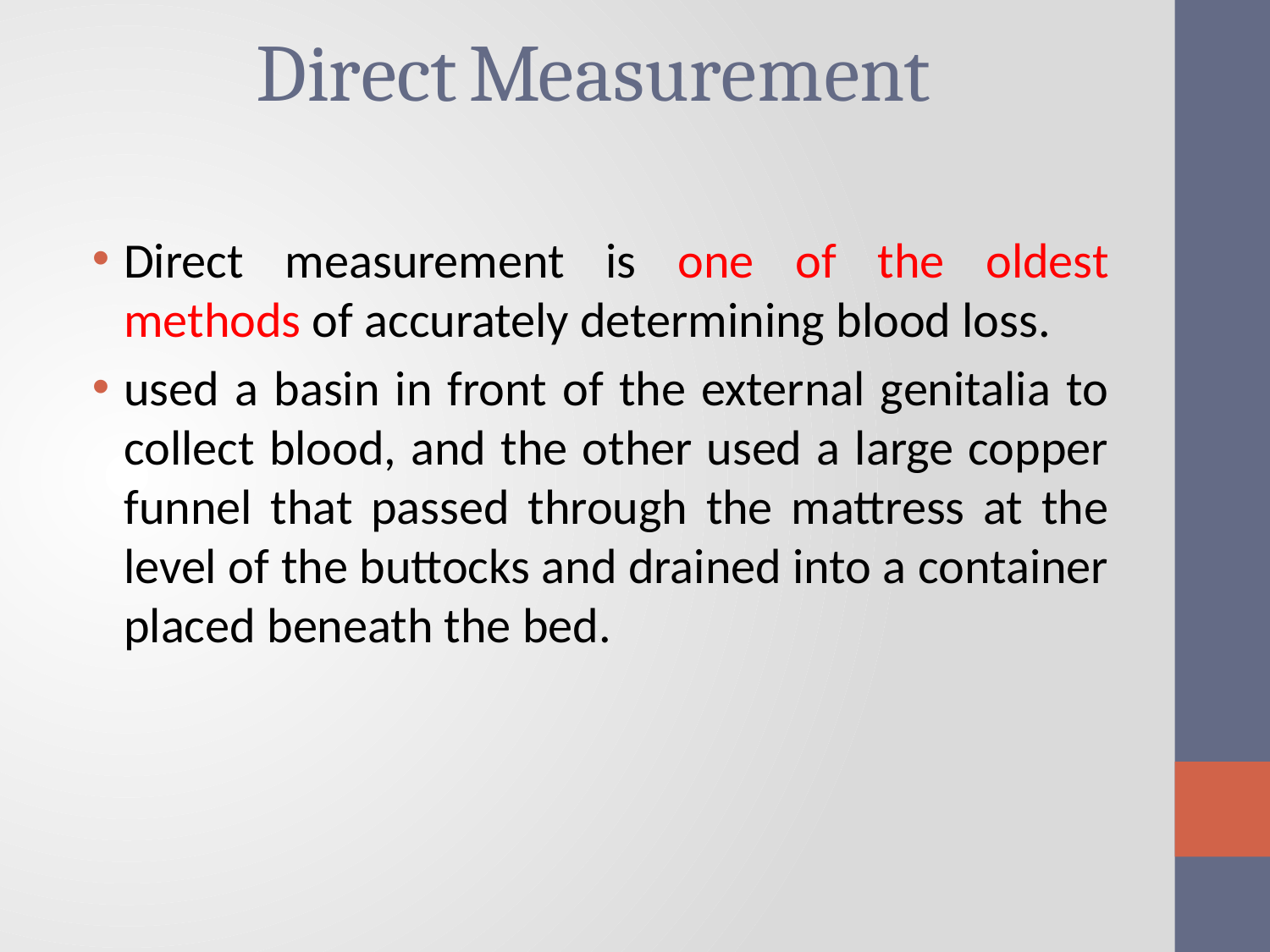

# Direct Measurement
Direct measurement is one of the oldest methods of accurately determining blood loss.
used a basin in front of the external genitalia to collect blood, and the other used a large copper funnel that passed through the mattress at the level of the buttocks and drained into a container placed beneath the bed.